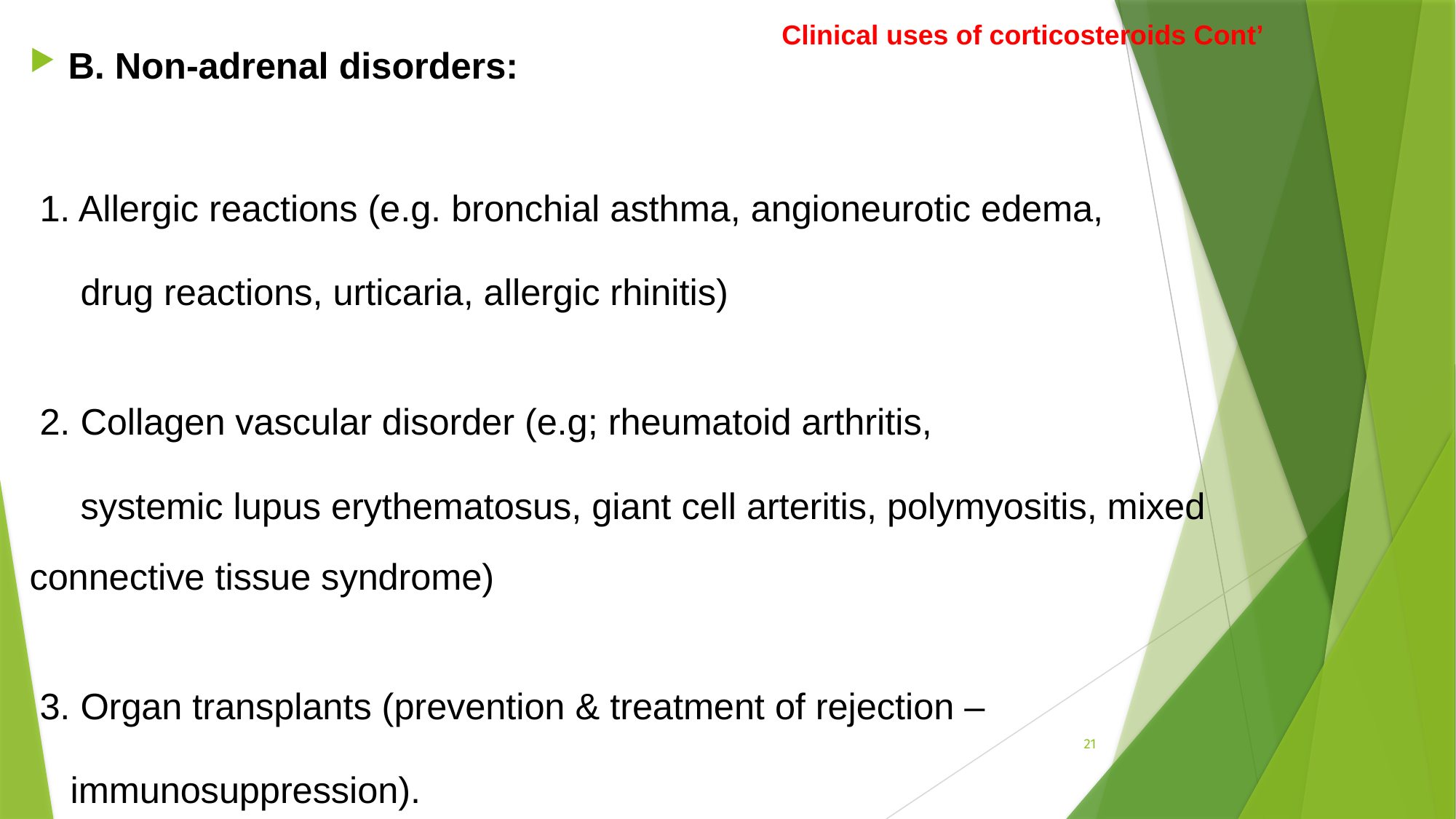

B. Non-adrenal disorders:

 1. Allergic reactions (e.g. bronchial asthma, angioneurotic edema,
     drug reactions, urticaria, allergic rhinitis)

 2. Collagen vascular disorder (e.g; rheumatoid arthritis,
     systemic lupus erythematosus, giant cell arteritis, polymyositis, mixed connective tissue syndrome)

 3. Organ transplants (prevention & treatment of rejection –
    immunosuppression).
Clinical uses of corticosteroids Cont’
21